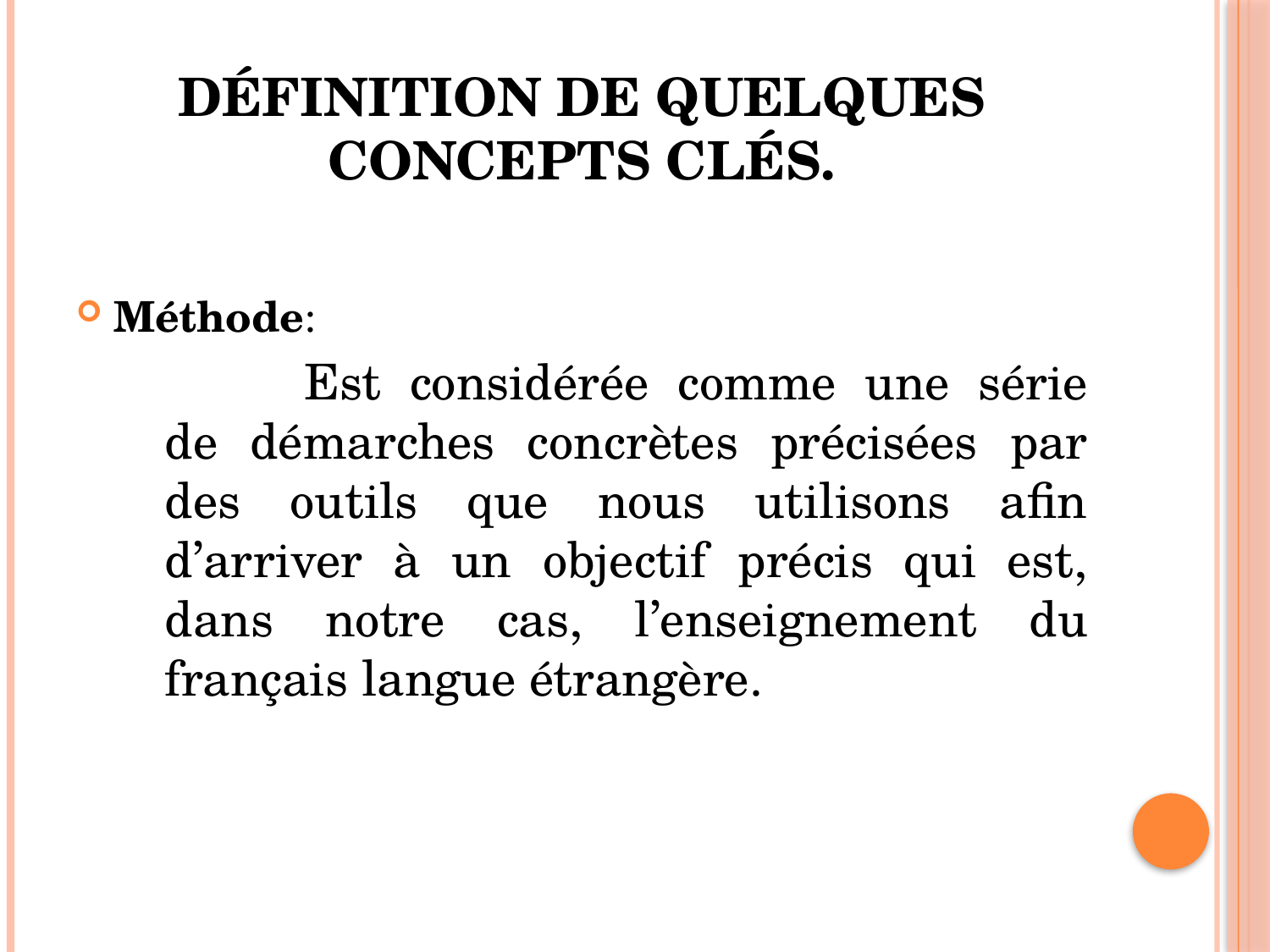

# Définition de quelques concepts clés.

Méthode:
		 Est considérée comme une série de démarches concrètes précisées par des outils que nous utilisons afin d’arriver à un objectif précis qui est, dans notre cas, l’enseignement du français langue étrangère.